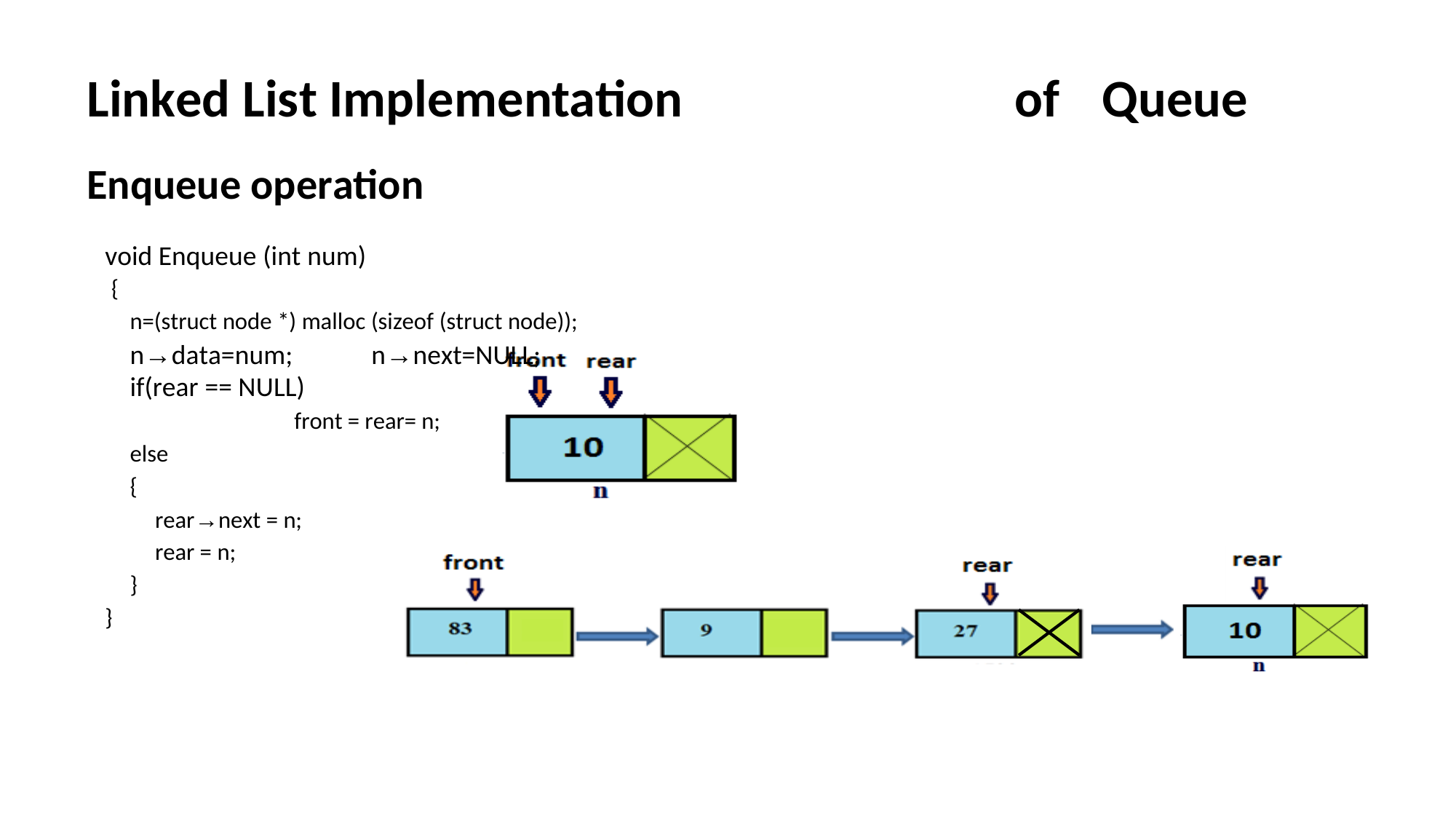

Linked List Implementation
Enqueue operation
void Enqueue (int num)
{
n=(struct node *) malloc (sizeof (struct node));
n→data=num; n→next=NULL; if(rear == NULL)
front = rear= n;
else
{
rear→next = n;
rear = n;
}
}
of
Queue